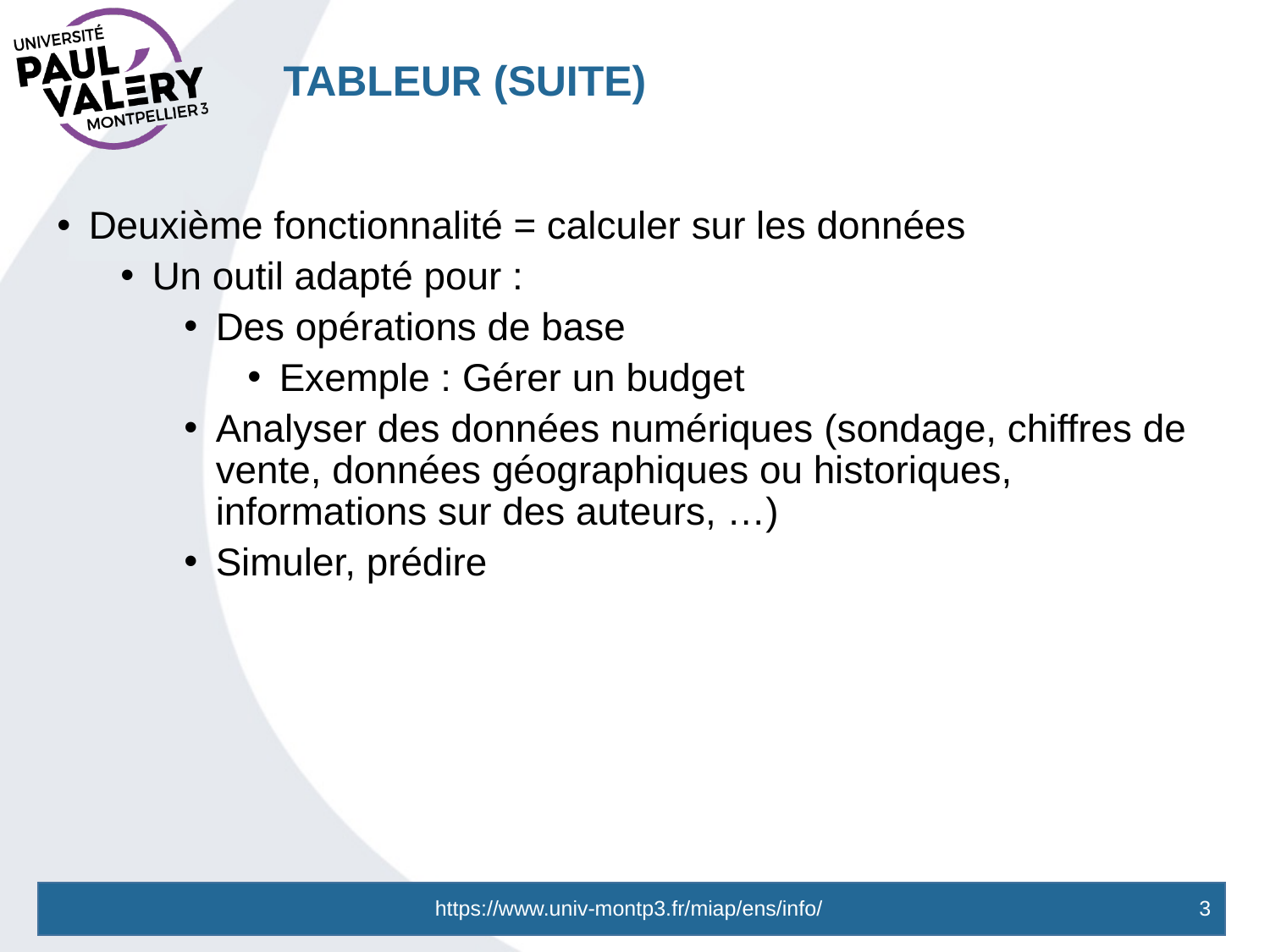

# Tableur (suite)
Deuxième fonctionnalité = calculer sur les données
Un outil adapté pour :
Des opérations de base
Exemple : Gérer un budget
Analyser des données numériques (sondage, chiffres de vente, données géographiques ou historiques, informations sur des auteurs, …)
Simuler, prédire

https://www.univ-montp3.fr/miap/ens/info/
3